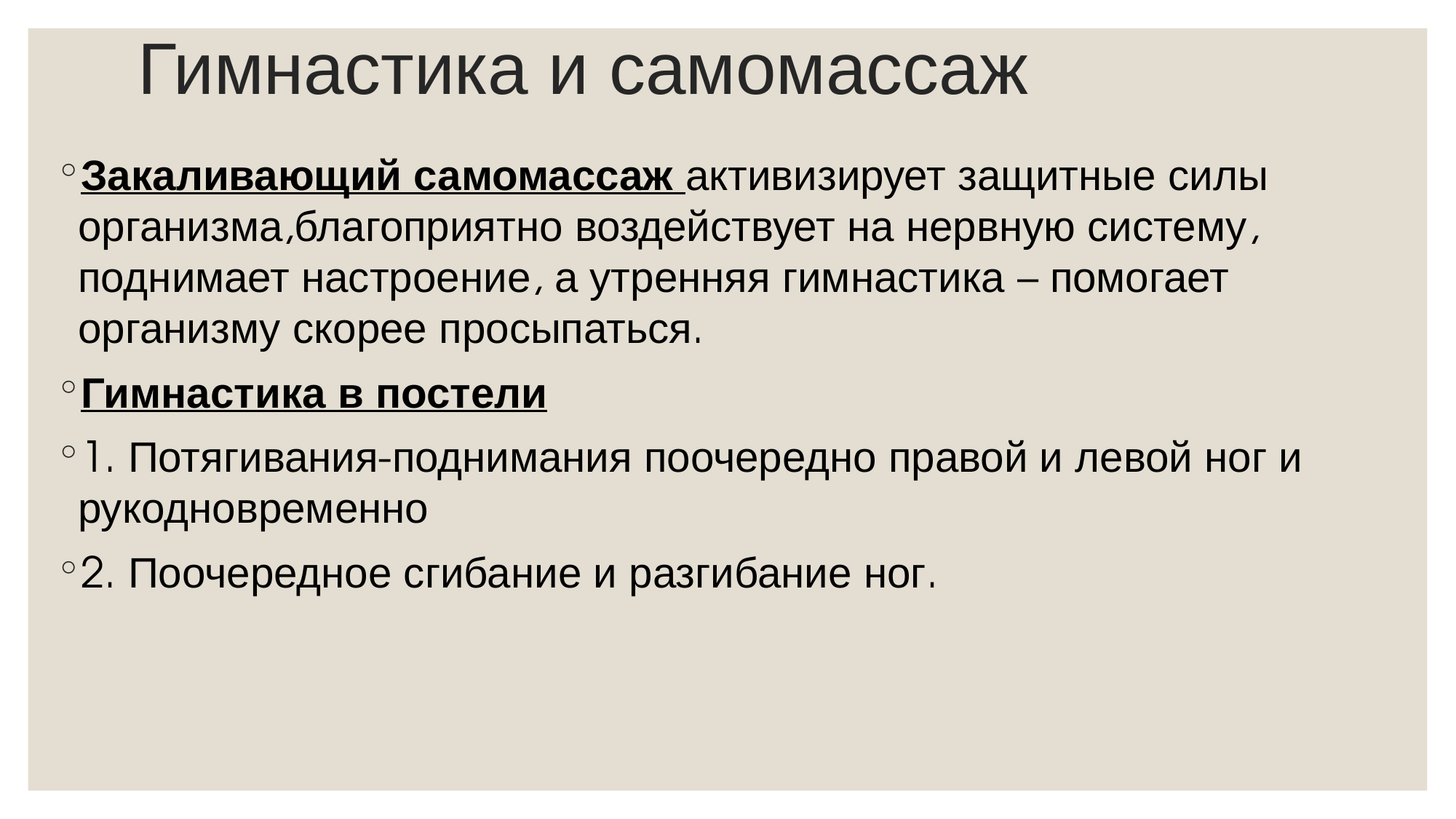

# Гимнастика и самомассаж
Закаливающий самомассаж активизирует защитные силы организма,благоприятно воздействует на нервную систему, поднимает настроение, а утренняя гимнастика – помогает организму скорее просыпаться.
Гимнастика в постели
1. Потягивания-поднимания поочередно правой и левой ног и рукодновременно
2. Поочередное сгибание и разгибание ног.